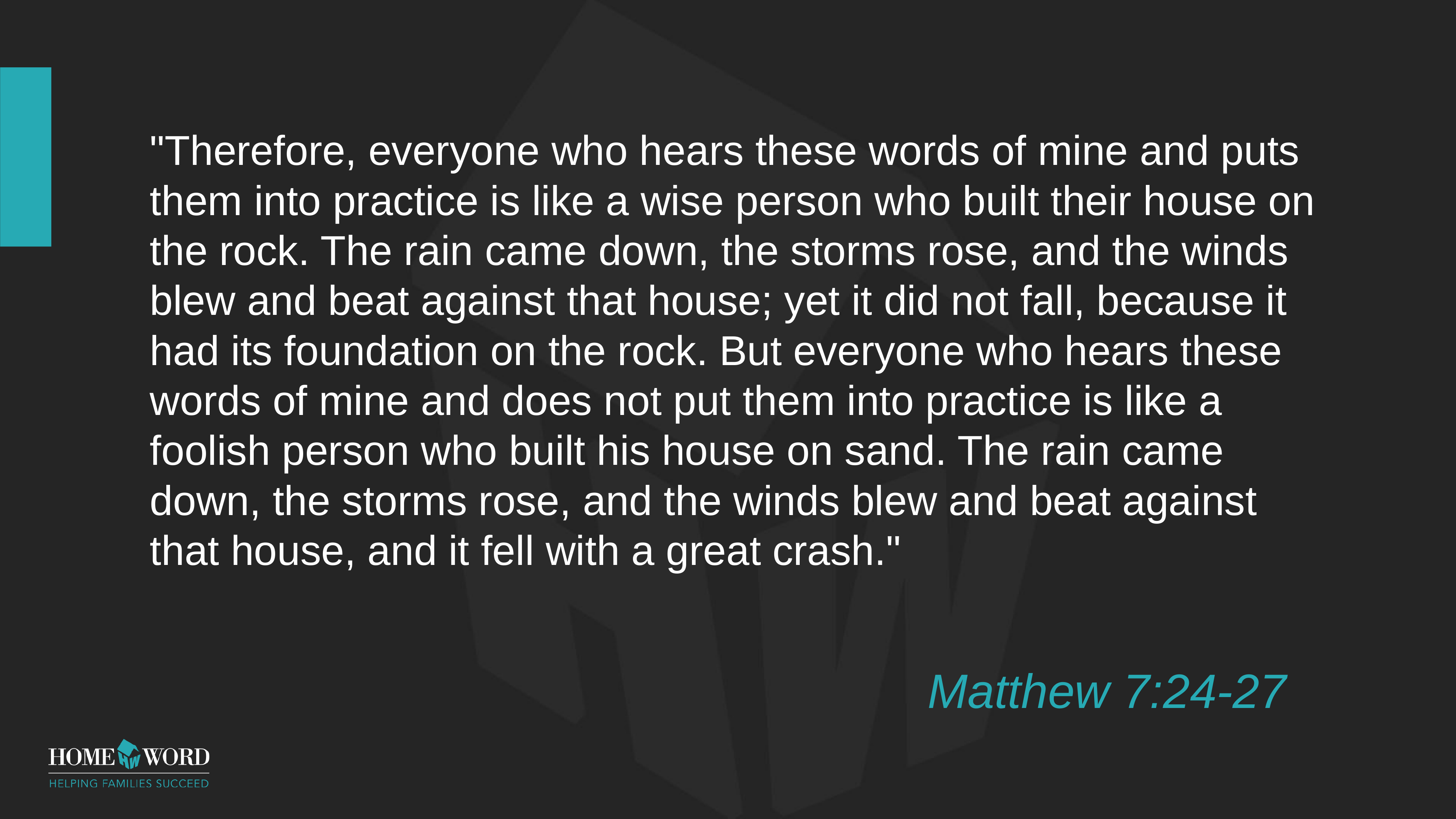

# "Therefore, everyone who hears these words of mine and puts them into practice is like a wise person who built their house on the rock. The rain came down, the storms rose, and the winds blew and beat against that house; yet it did not fall, because it had its foundation on the rock. But everyone who hears these words of mine and does not put them into practice is like a foolish person who built his house on sand. The rain came down, the storms rose, and the winds blew and beat against that house, and it fell with a great crash."
Matthew 7:24-27